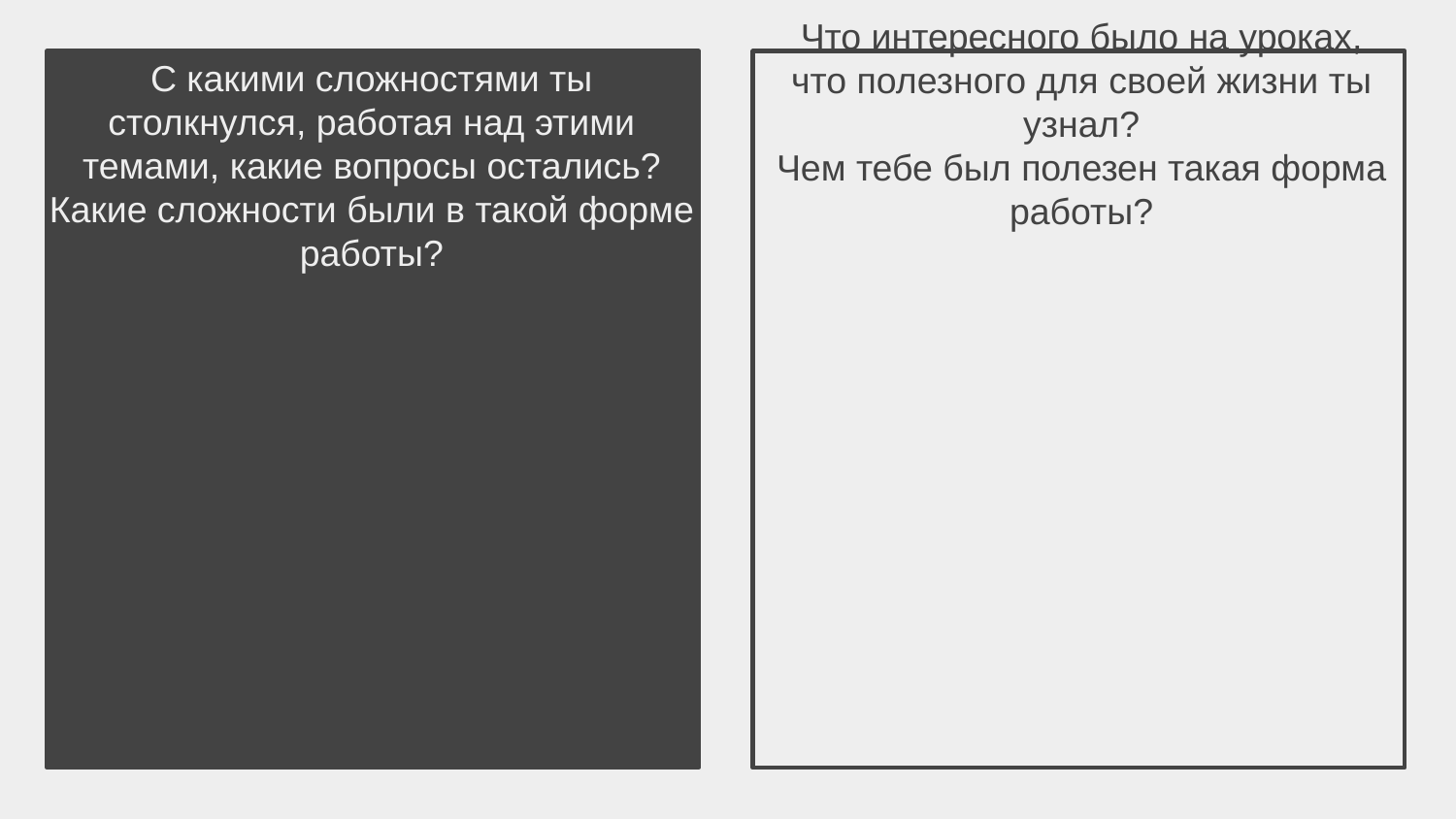

Что интересного было на уроках, что полезного для своей жизни ты узнал?
Чем тебе был полезен такая форма работы?
# С какими сложностями ты столкнулся, работая над этими темами, какие вопросы остались? Какие сложности были в такой форме работы?